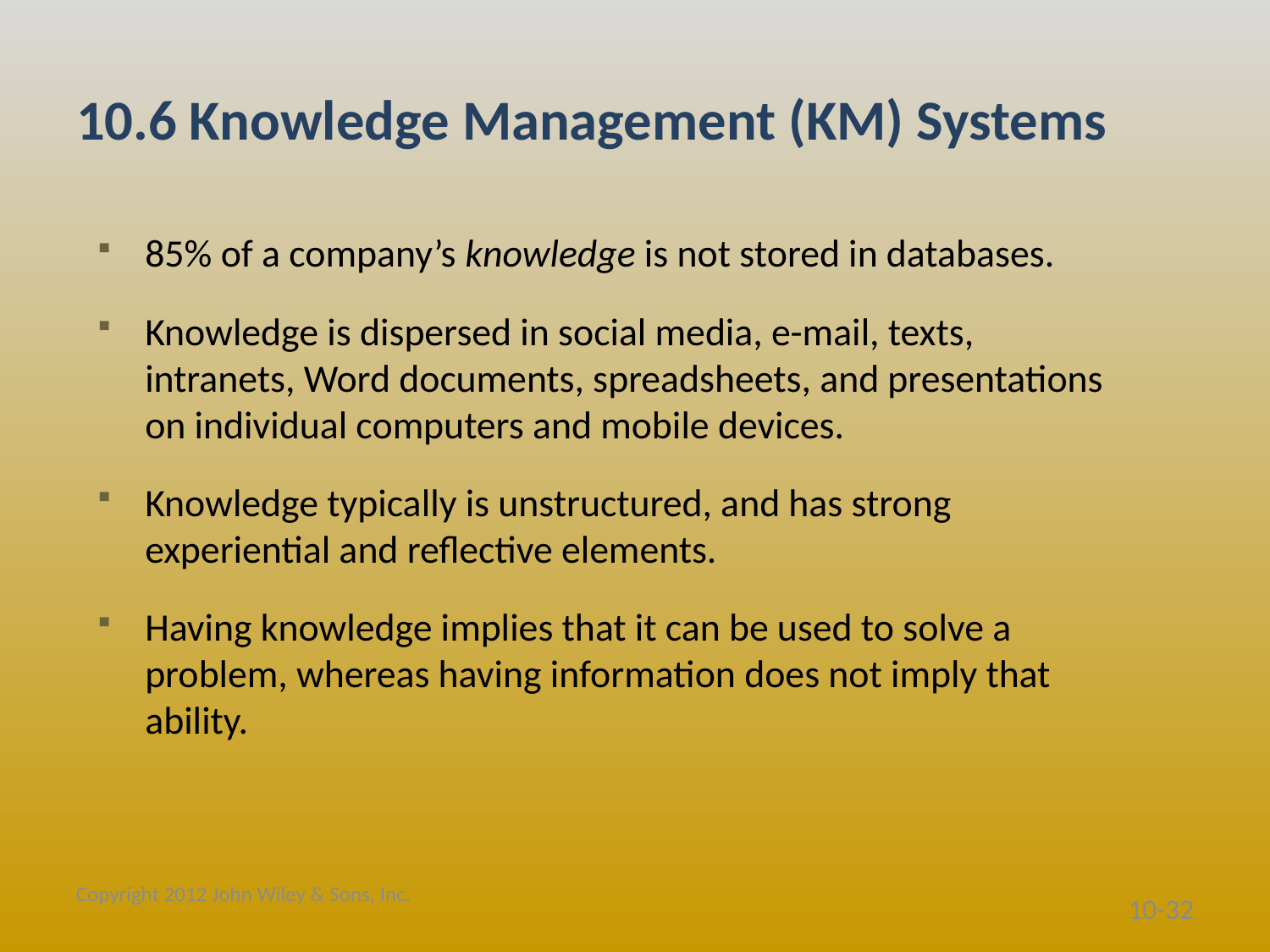

# 10.6 Knowledge Management (KM) Systems
85% of a company’s knowledge is not stored in databases.
Knowledge is dispersed in social media, e-mail, texts, intranets, Word documents, spreadsheets, and presentations on individual computers and mobile devices.
Knowledge typically is unstructured, and has strong experiential and reflective elements.
Having knowledge implies that it can be used to solve a problem, whereas having information does not imply that ability.
Copyright 2012 John Wiley & Sons, Inc.
10-32